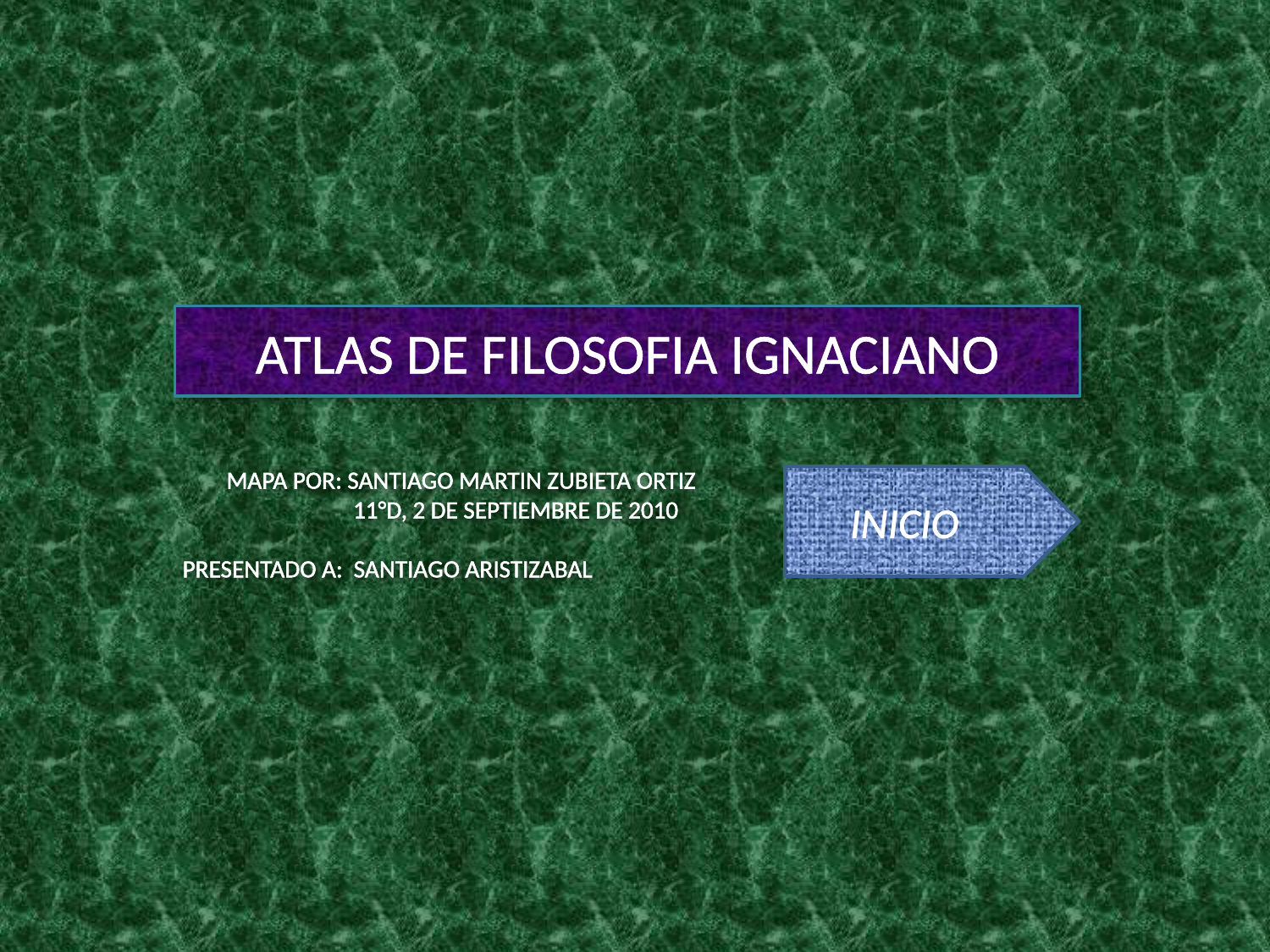

ATLAS DE FILOSOFIA IGNACIANO
MAPA POR: SANTIAGO MARTIN ZUBIETA ORTIZ
                                         11°D, 2 DE SEPTIEMBRE DE 2010

          PRESENTADO A:  SANTIAGO ARISTIZABAL
INICIO